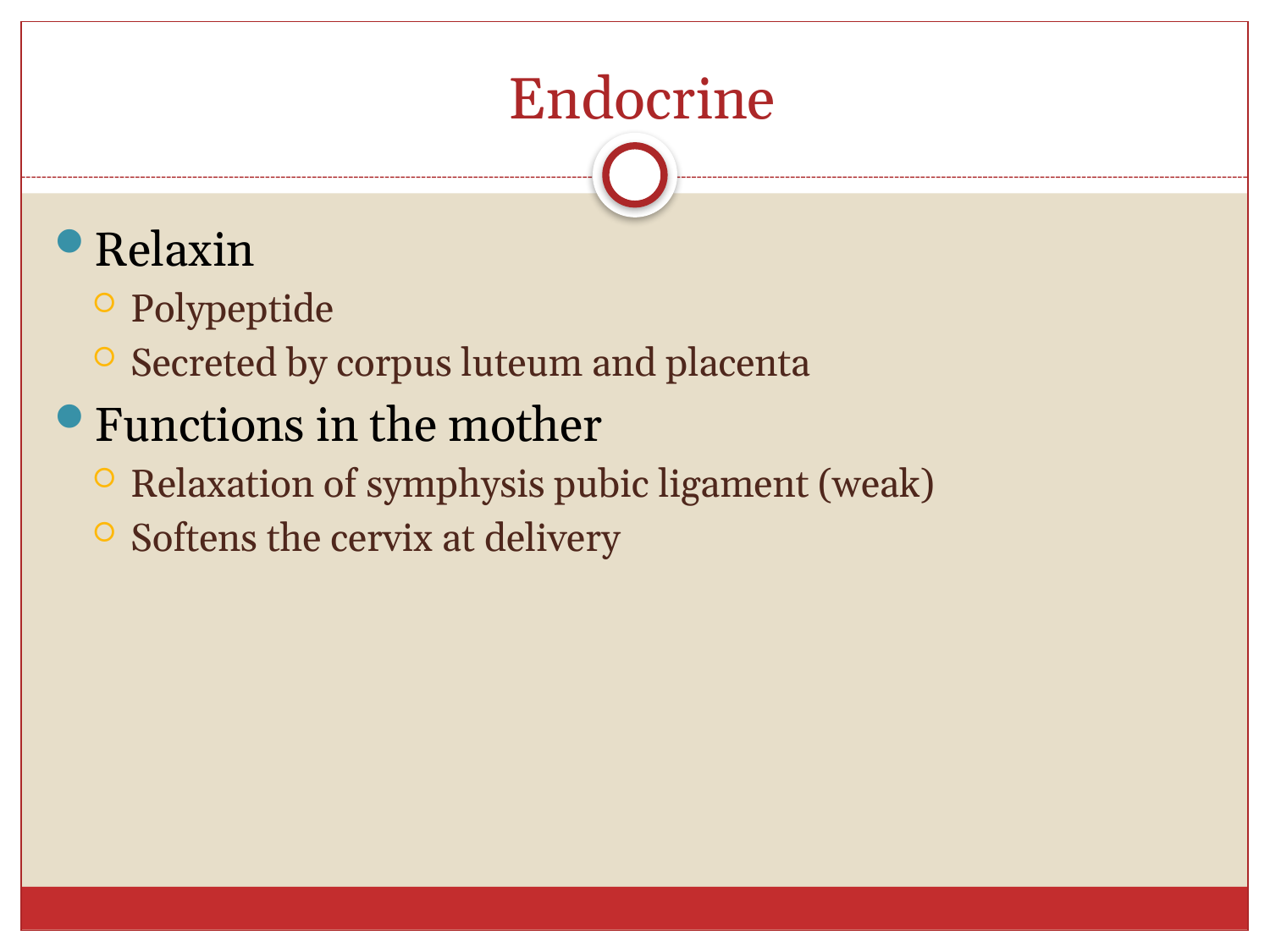

# Endocrine
Relaxin
Polypeptide
Secreted by corpus luteum and placenta
Functions in the mother
Relaxation of symphysis pubic ligament (weak)
Softens the cervix at delivery